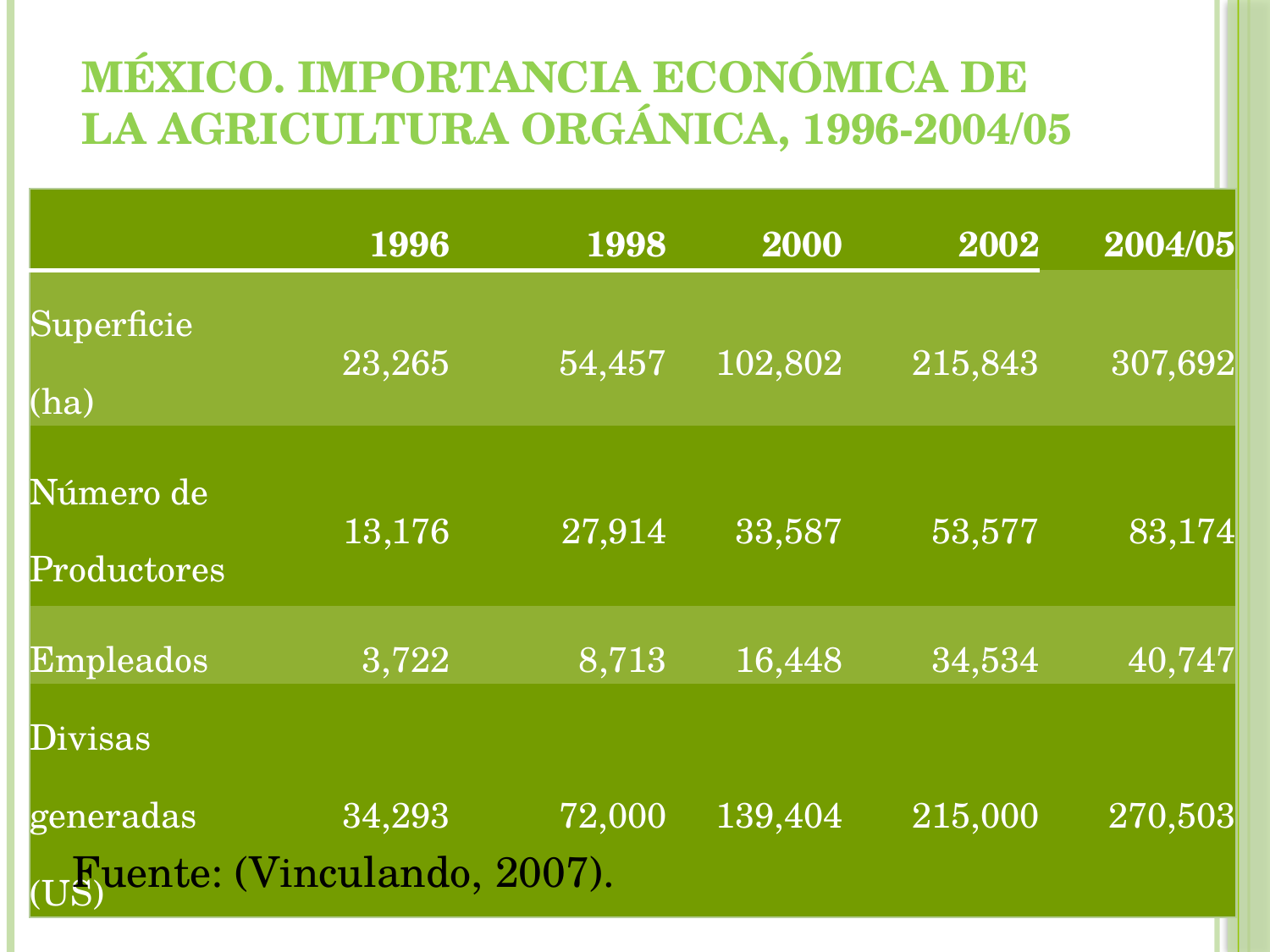

# México. Importancia económica de la agricultura orgánica, 1996-2004/05
|  | 1996 | 1998 | 2000 | 2002 | 2004/05 |
| --- | --- | --- | --- | --- | --- |
| Superficie (ha) | 23,265 | 54,457 | 102,802 | 215,843 | 307,692 |
| Número de Productores | 13,176 | 27,914 | 33,587 | 53,577 | 83,174 |
| Empleados | 3,722 | 8,713 | 16,448 | 34,534 | 40,747 |
| Divisas generadas (US) | 34,293 | 72,000 | 139,404 | 215,000 | 270,503 |
Fuente: (Vinculando, 2007).